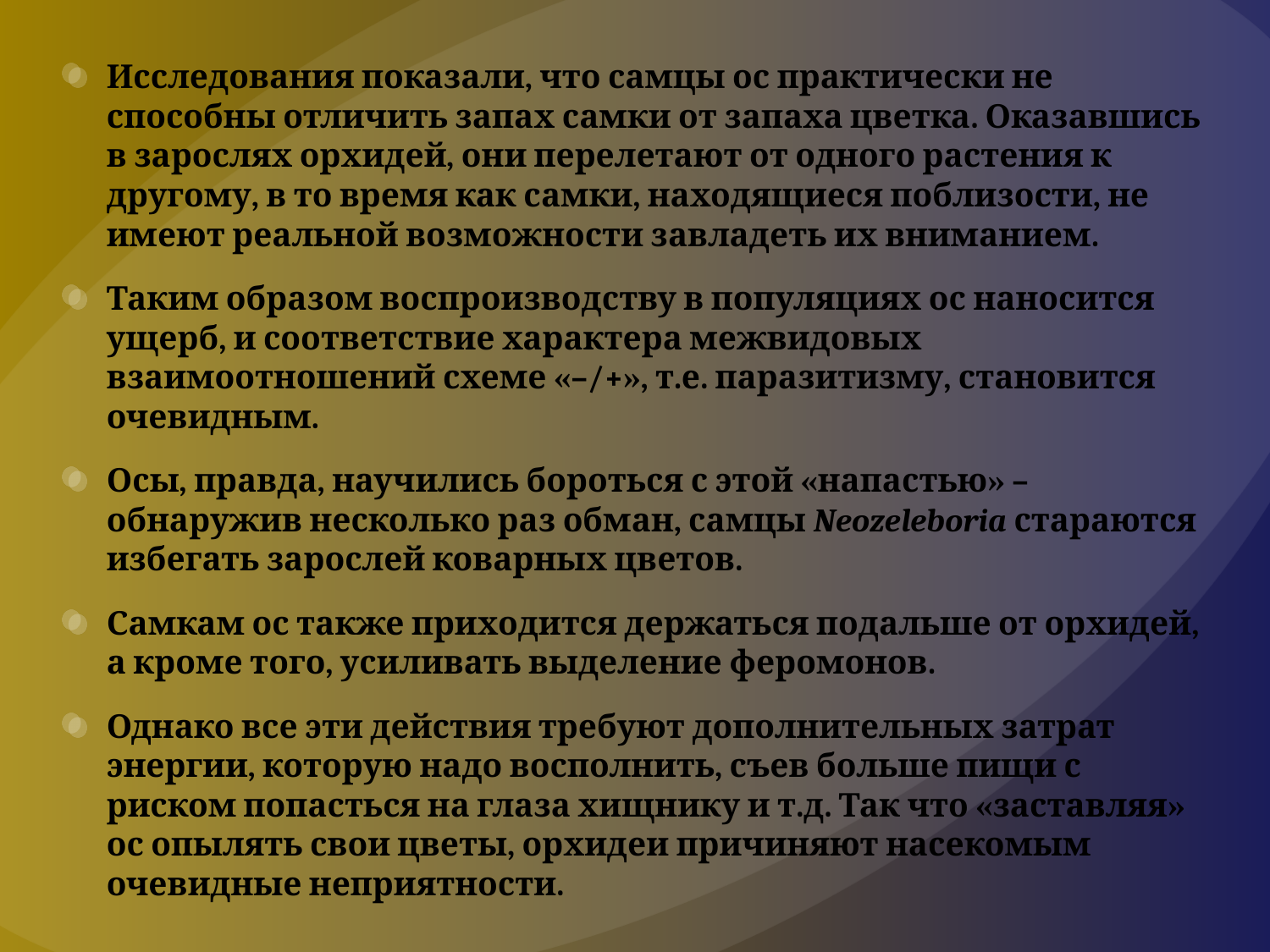

Исследования показали, что самцы ос практически не способны отличить запах самки от запаха цветка. Оказавшись в зарослях орхидей, они перелетают от одного растения к другому, в то время как самки, находящиеся поблизости, не имеют реальной возможности завладеть их вниманием.
Таким образом воспроизводству в популяциях ос наносится ущерб, и соответствие характера межвидовых взаимоотношений схеме «–/+», т.е. паразитизму, становится очевидным.
Осы, правда, научились бороться с этой «напастью» – обнаружив несколько раз обман, самцы Neozeleboria стараются избегать зарослей коварных цветов.
Самкам ос также приходится держаться подальше от орхидей, а кроме того, усиливать выделение феромонов.
Однако все эти действия требуют дополнительных затрат энергии, которую надо восполнить, съев больше пищи с риском попасться на глаза хищнику и т.д. Так что «заставляя» ос опылять свои цветы, орхидеи причиняют насекомым очевидные неприятности.